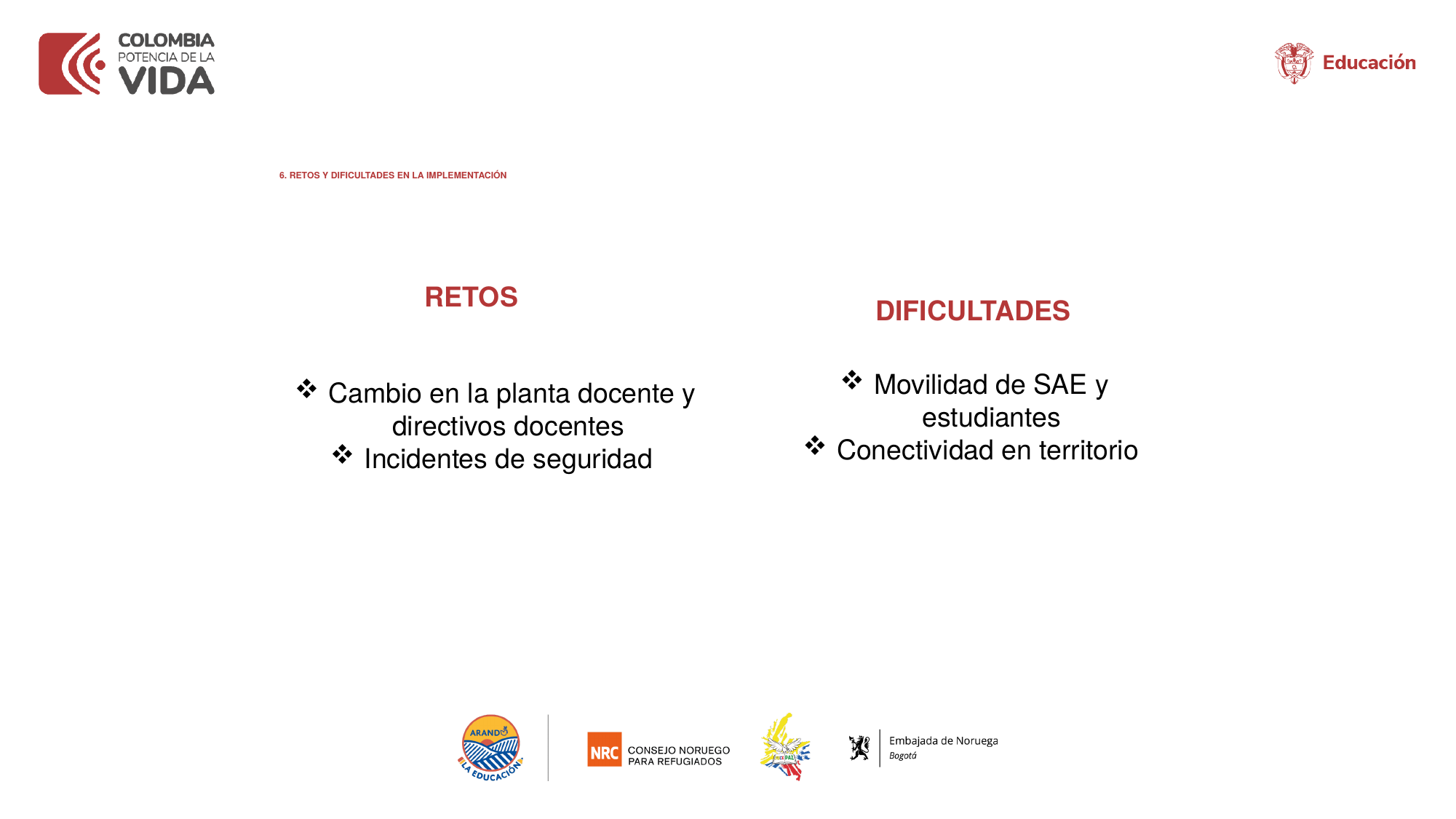

# 6. RETOS Y DIFICULTADES EN LA IMPLEMENTACIÓN
RETOS
Movilidad de SAE y estudiantes
Conectividad en territorio

DIFICULTADES

Cambio en la planta docente y directivos docentes
Incidentes de seguridad